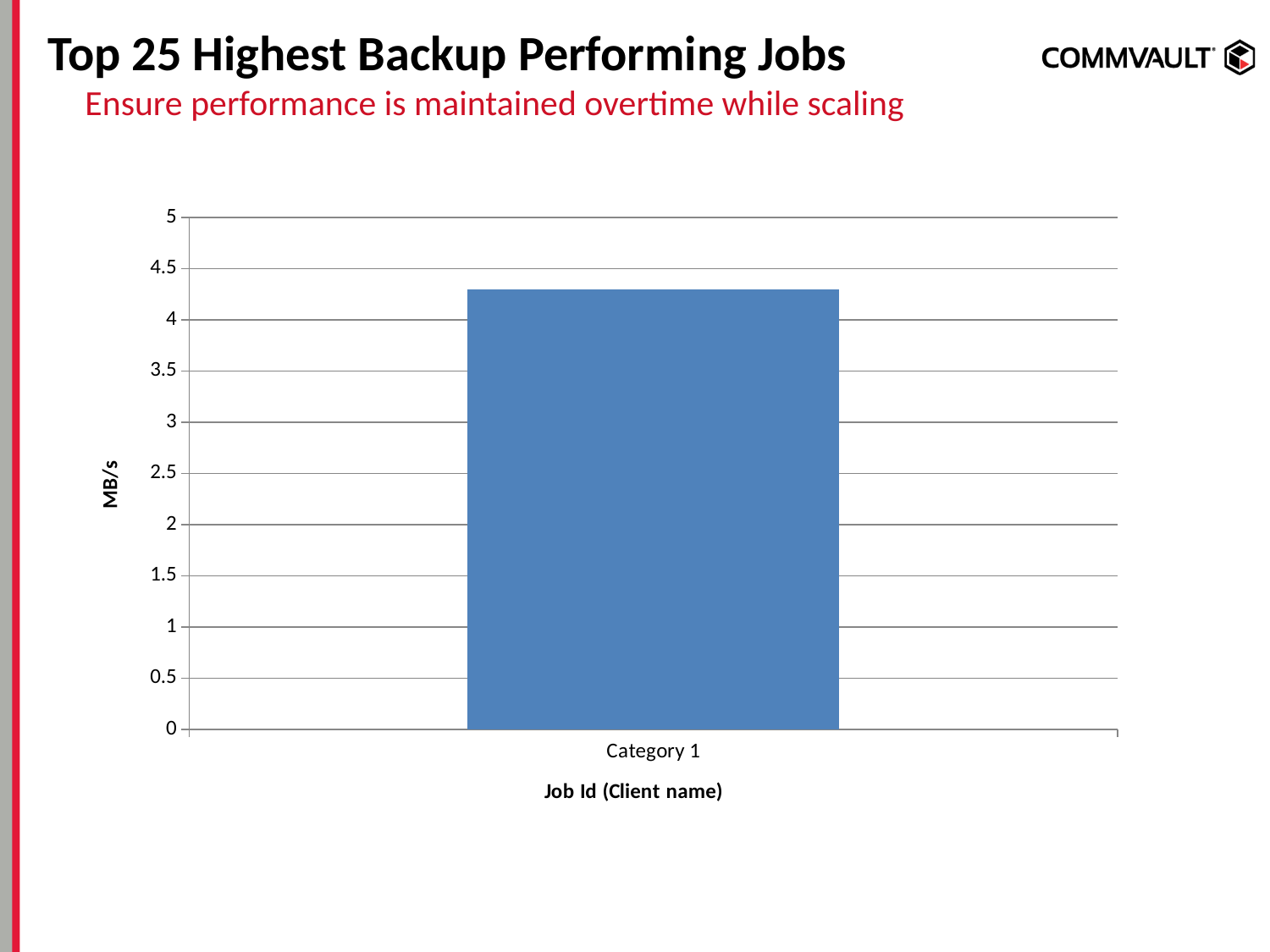

# Top 25 Highest Backup Performing Jobs
Ensure performance is maintained overtime while scaling

### Chart

| Category | Series 1 |
|---|---|
| Category 1 | 4.3 |